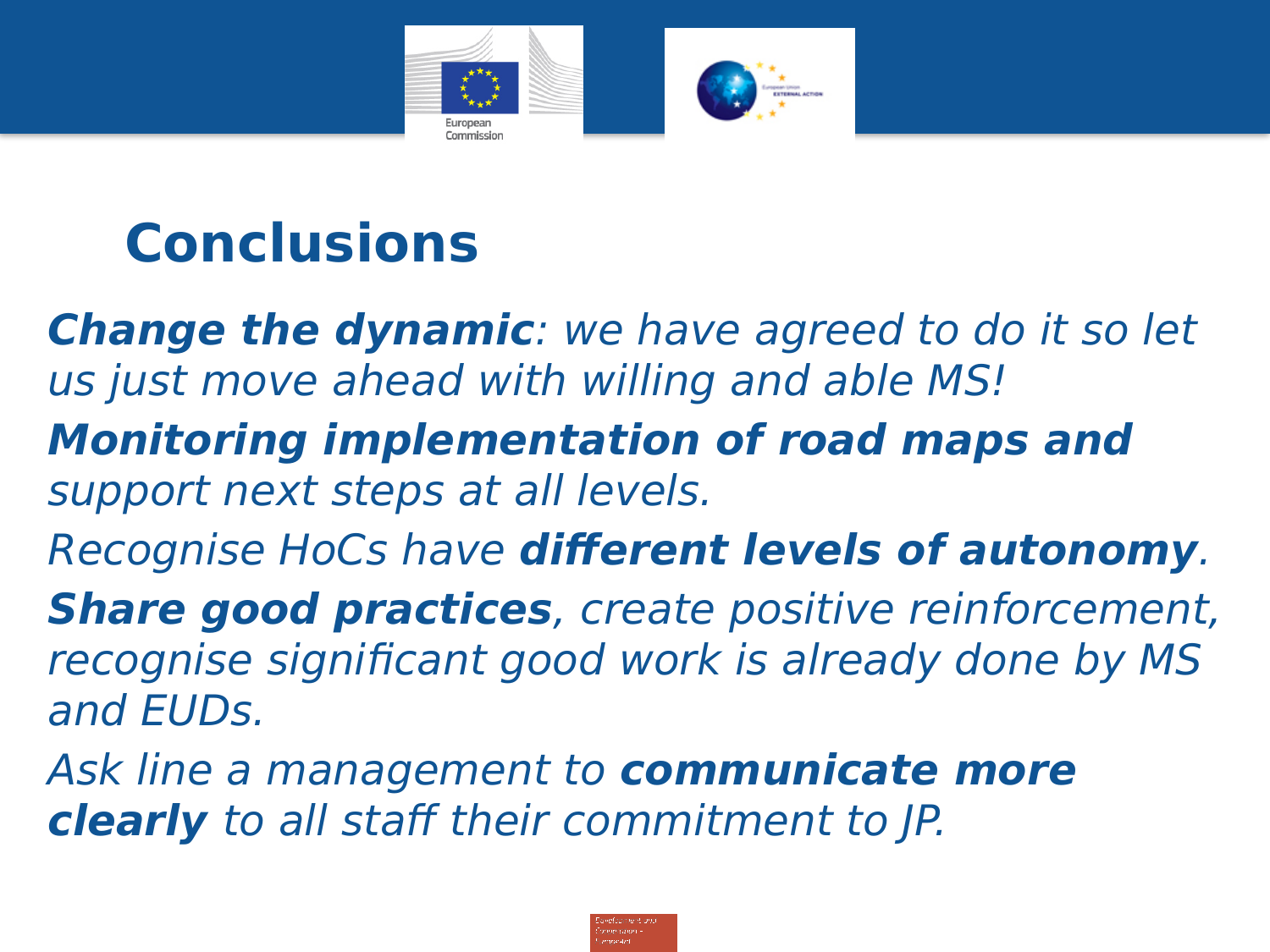

# Conclusions
Change the dynamic: we have agreed to do it so let us just move ahead with willing and able MS!
Monitoring implementation of road maps and support next steps at all levels.
Recognise HoCs have different levels of autonomy.
Share good practices, create positive reinforcement, recognise significant good work is already done by MS and EUDs.
Ask line a management to communicate more clearly to all staff their commitment to JP.